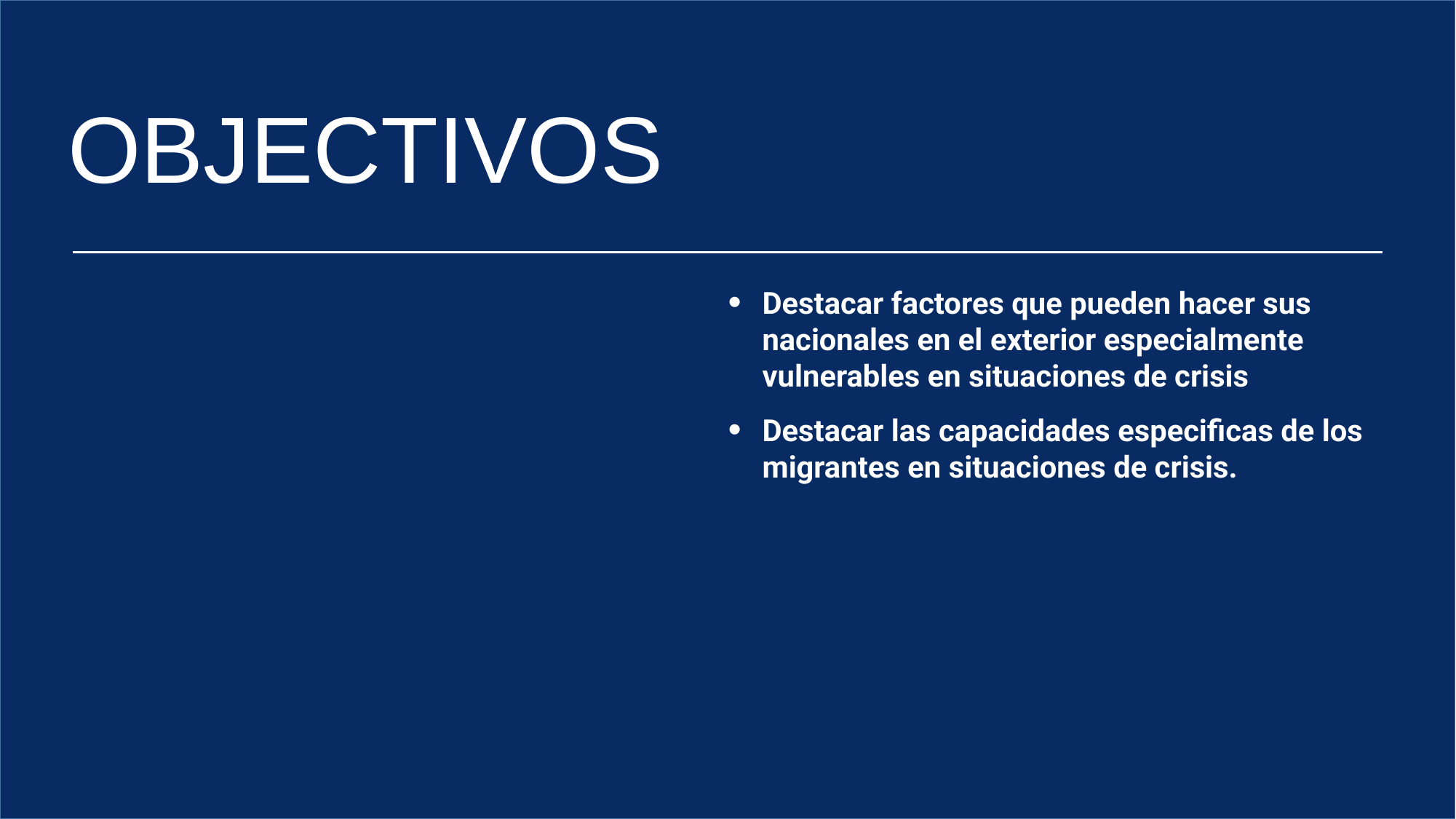

OBJECTIVOS
Destacar factores que pueden hacer sus nacionales en el exterior especialmente vulnerables en situaciones de crisis
Destacar las capacidades especificas de los migrantes en situaciones de crisis.